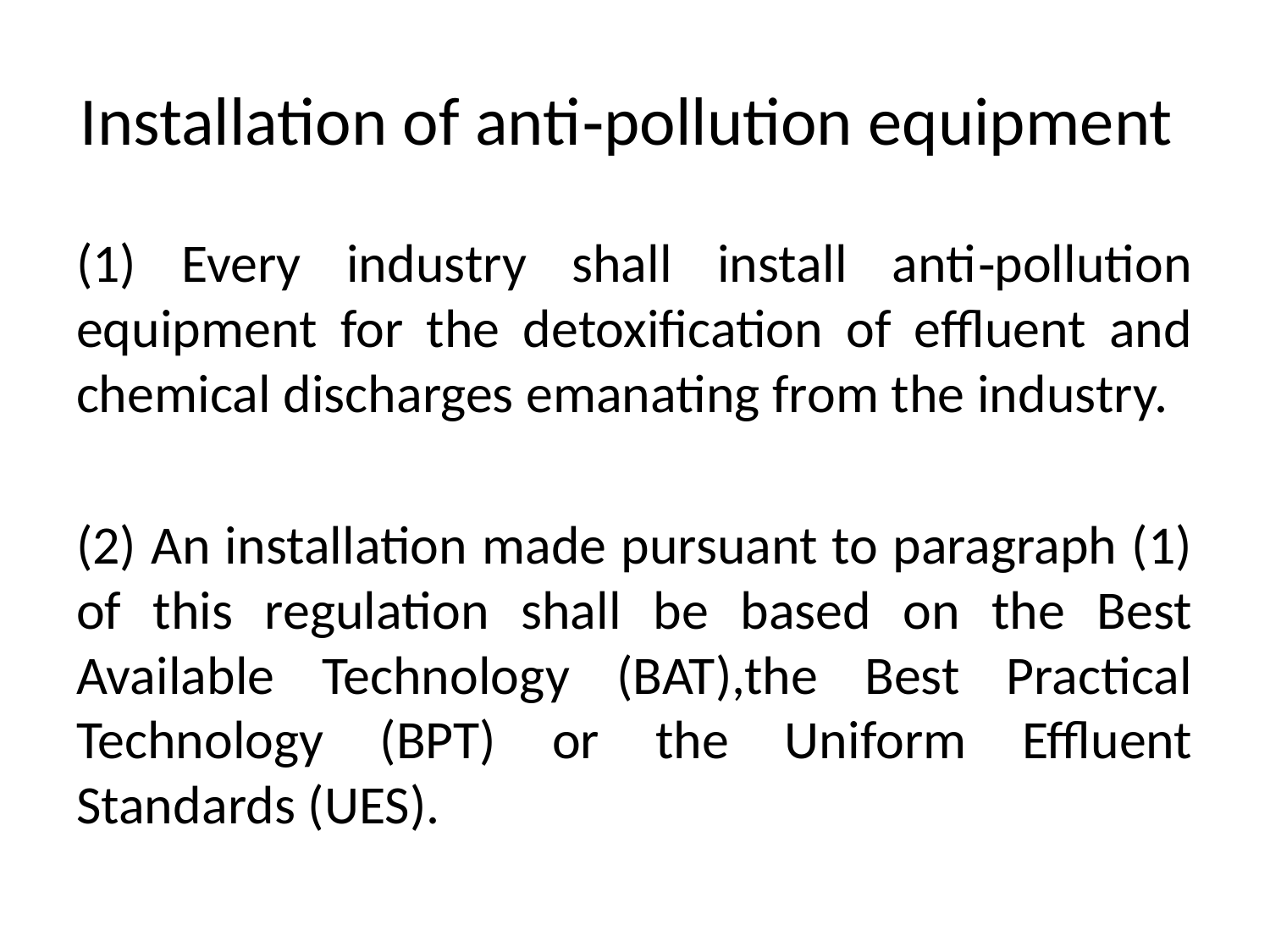

# Installation of anti‐pollution equipment
(1) Every industry shall install anti‐pollution equipment for the detoxification of effluent and chemical discharges emanating from the industry.

(2) An installation made pursuant to paragraph (1) of this regulation shall be based on the Best Available Technology (BAT),the Best Practical Technology (BPT) or the Uniform Effluent Standards (UES).